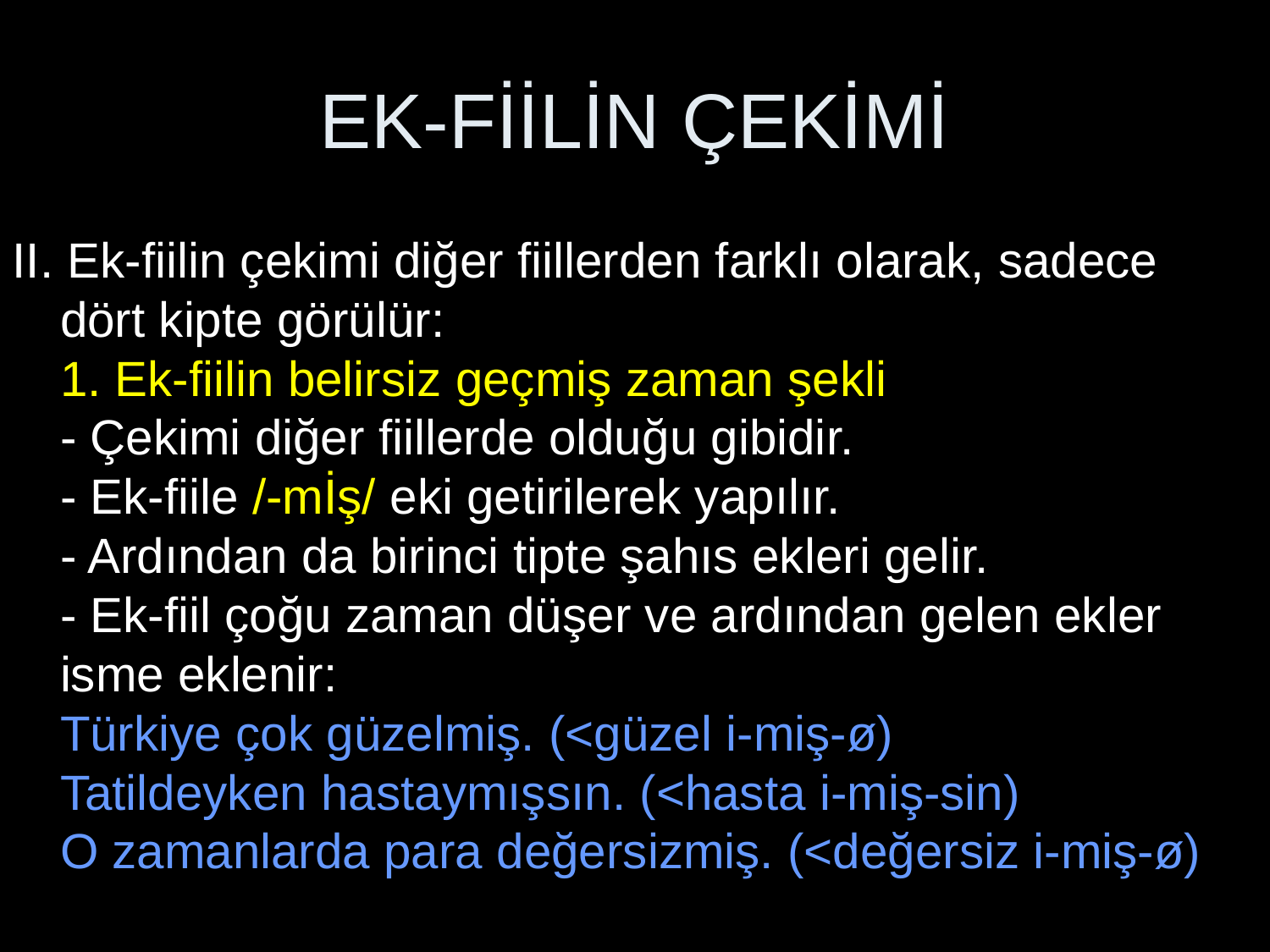

# EK-FİİLİN ÇEKİMİ
II. Ek-fiilin çekimi diğer fiillerden farklı olarak, sadece dört kipte görülür:
1. Ek-fiilin belirsiz geçmiş zaman şekli
- Çekimi diğer fiillerde olduğu gibidir.
- Ek-fiile /-mİş/ eki getirilerek yapılır.
- Ardından da birinci tipte şahıs ekleri gelir.
- Ek-fiil çoğu zaman düşer ve ardından gelen ekler isme eklenir:
Türkiye çok güzelmiş. (<güzel i-miş-ø)
Tatildeyken hastaymışsın. (<hasta i-miş-sin)
O zamanlarda para değersizmiş. (<değersiz i-miş-ø)